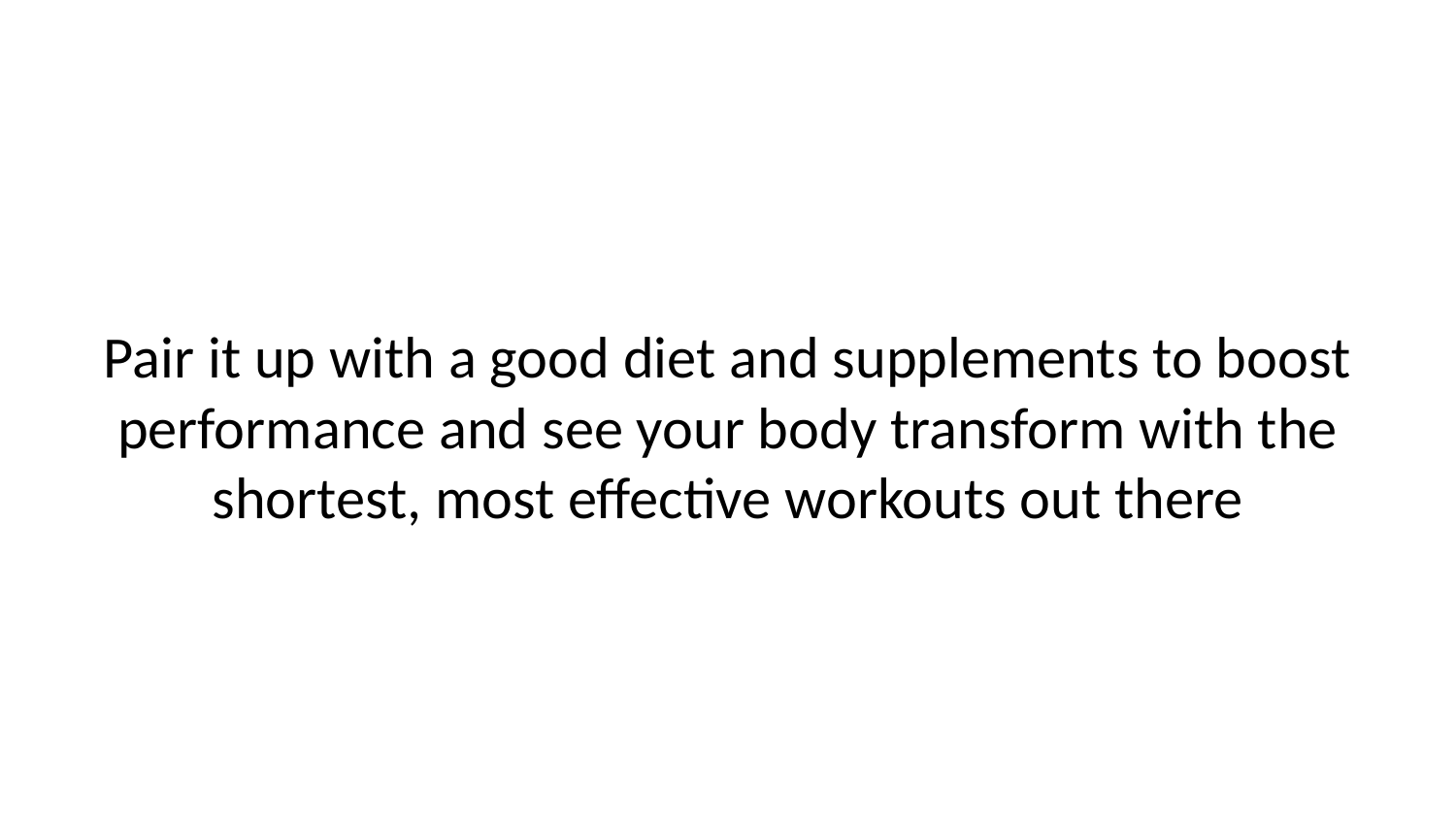

Pair it up with a good diet and supplements to boost performance and see your body transform with the shortest, most effective workouts out there